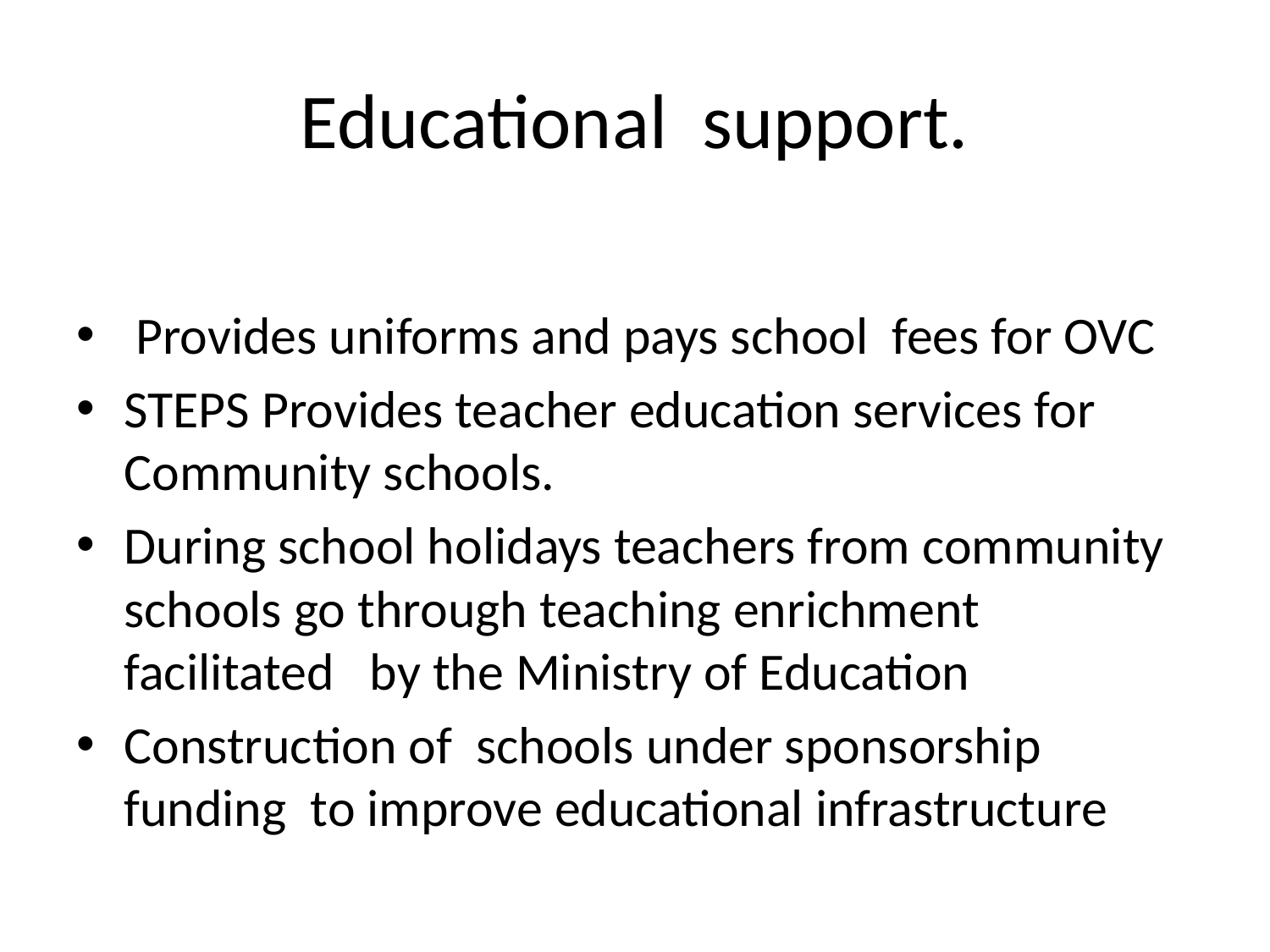

# Educational  support.

 Provides uniforms and pays school  fees for OVC
STEPS Provides teacher education services for Community schools.
During school holidays teachers from community schools go through teaching enrichment facilitated   by the Ministry of Education
Construction of  schools under sponsorship funding  to improve educational infrastructure